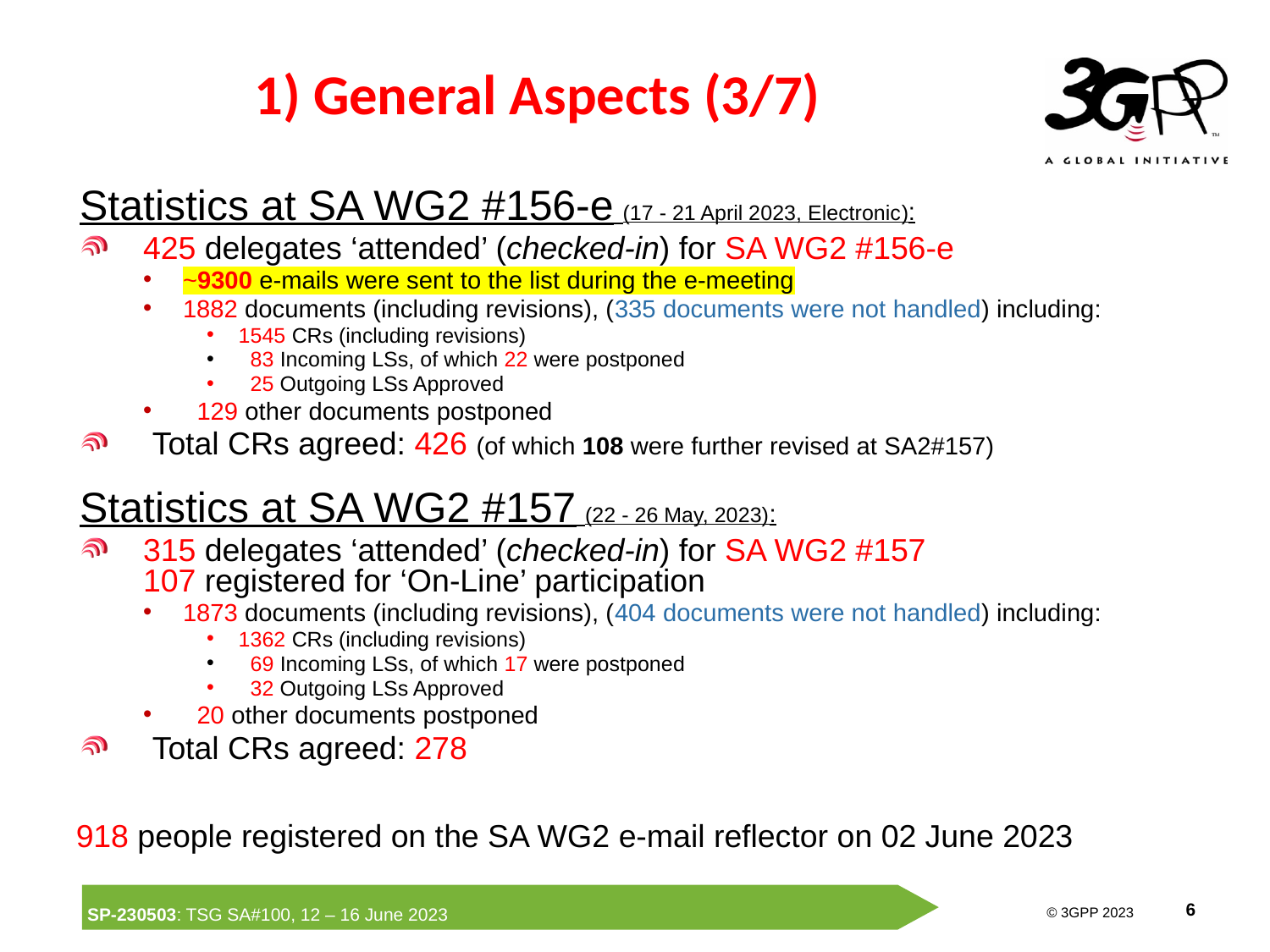

# 1) General Aspects (3/7)
Statistics at SA WG2 #156-e (17 - 21 April 2023, Electronic):
425 delegates ‘attended’ (checked-in) for SA WG2 #156-e
~9300 e-mails were sent to the list during the e-meeting
1882 documents (including revisions), (335 documents were not handled) including:
1545 CRs (including revisions)
  83 Incoming LSs, of which 22 were postponed
  25 Outgoing LSs Approved
  129 other documents postponed
 Total CRs agreed: 426 (of which 108 were further revised at SA2#157)

Statistics at SA WG2 #157 (22 - 26 May, 2023):
315 delegates ‘attended’ (checked-in) for SA WG2 #157
107 registered for ‘On-Line’ participation
1873 documents (including revisions), (404 documents were not handled) including:
1362 CRs (including revisions)
  69 Incoming LSs, of which 17 were postponed
  32 Outgoing LSs Approved
  20 other documents postponed
 Total CRs agreed: 278

918 people registered on the SA WG2 e-mail reflector on 02 June 2023